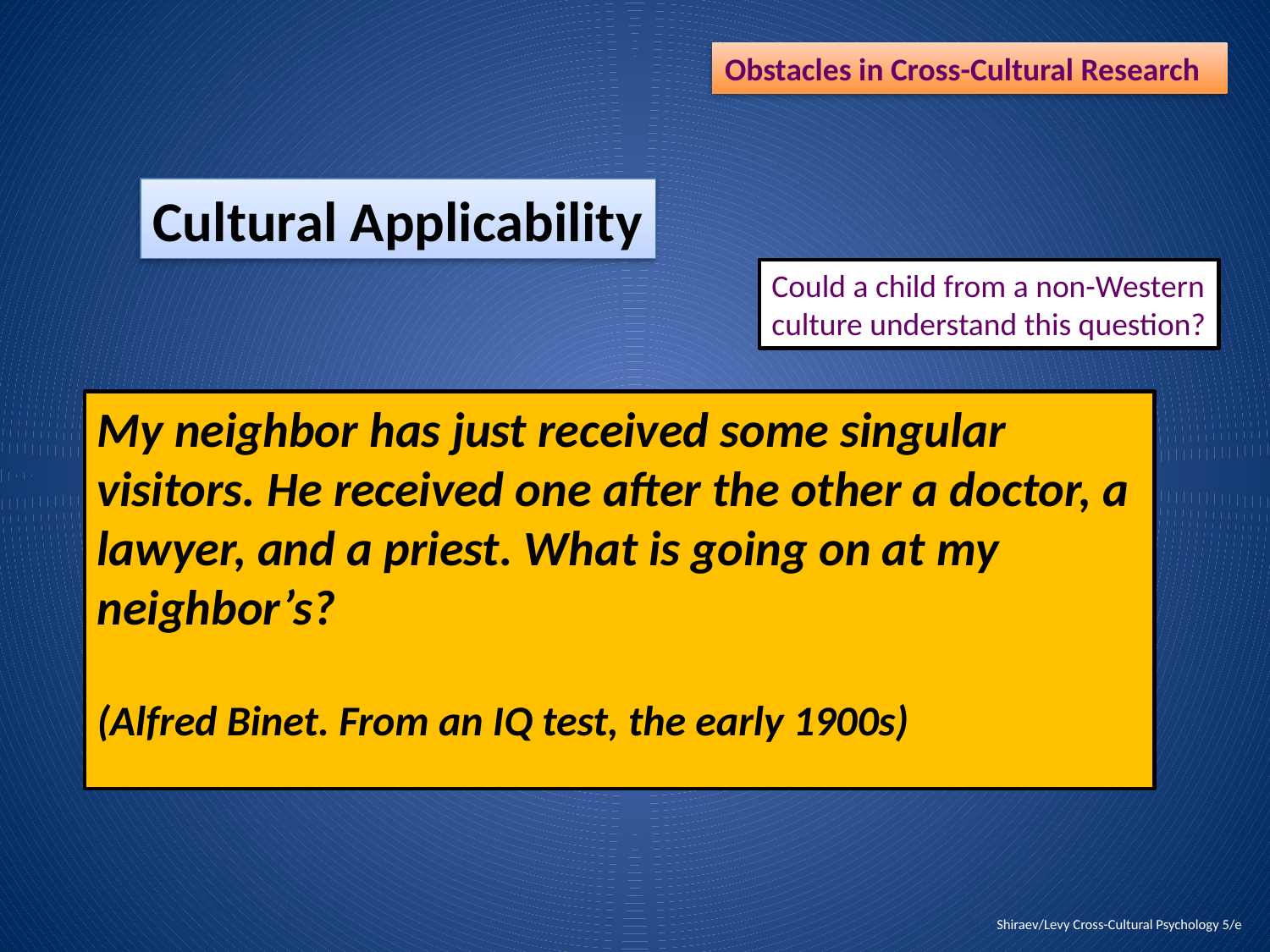

Obstacles in Cross-Cultural Research
Cultural Applicability
Could a child from a non-Western
culture understand this question?
My neighbor has just received some singular
visitors. He received one after the other a doctor, a lawyer, and a priest. What is going on at my neighbor’s?

(Alfred Binet. From an IQ test, the early 1900s)

Shiraev/Levy Cross-Cultural Psychology 5/e